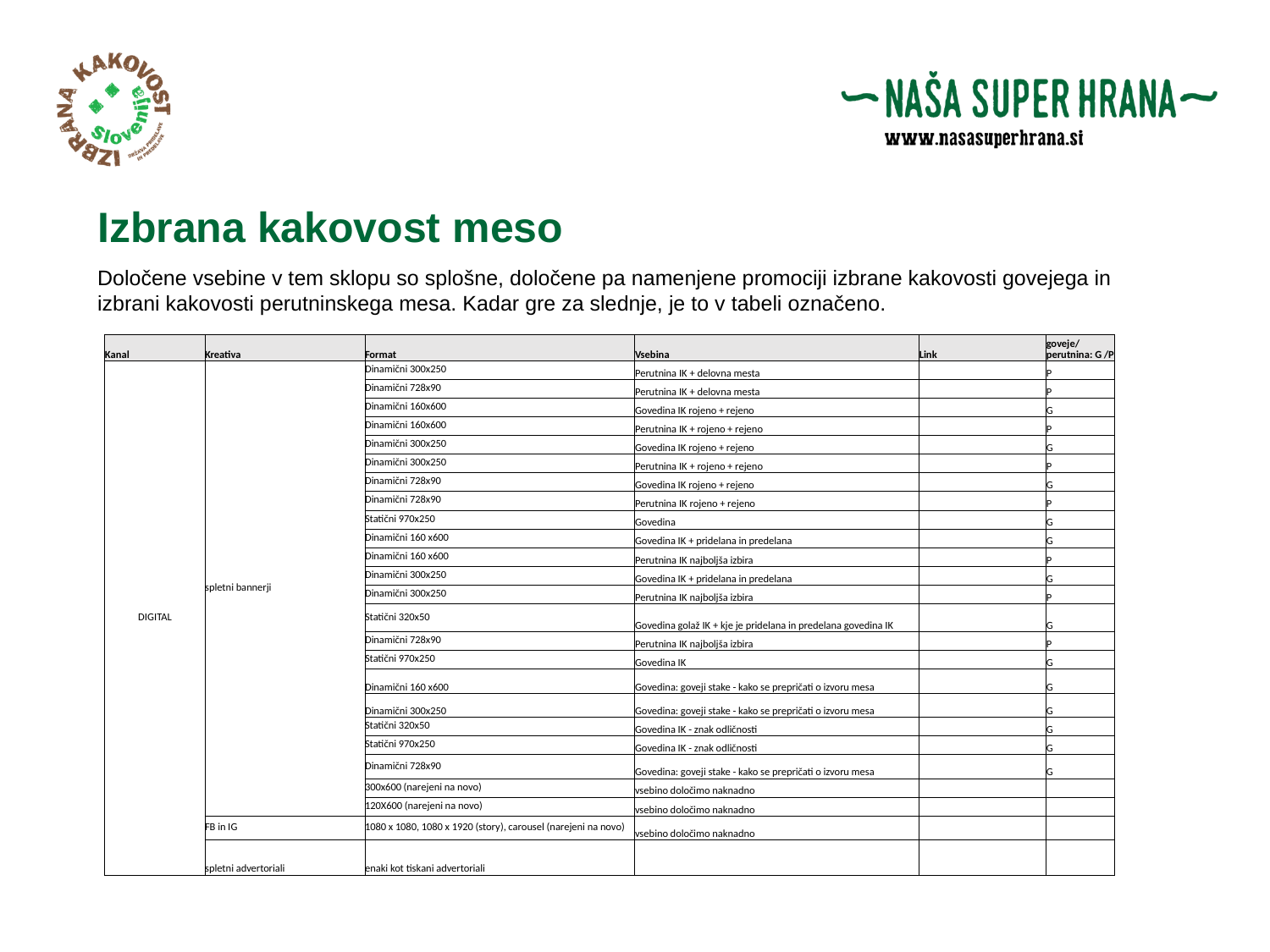

# Izbrana kakovost meso

Določene vsebine v tem sklopu so splošne, določene pa namenjene promociji izbrane kakovosti govejega in izbrani kakovosti perutninskega mesa. Kadar gre za slednje, je to v tabeli označeno.
| Kanal | Kreativa | Format | Vsebina | Link | goveje/perutnina: G /P |
| --- | --- | --- | --- | --- | --- |
| DIGITAL | spletni bannerji | Dinamični 300x250 | Perutnina IK + delovna mesta |  | P |
|  |  | Dinamični 728x90 | Perutnina IK + delovna mesta |  | P |
|  |  | Dinamični 160x600 | Govedina IK rojeno + rejeno |  | G |
|  |  | Dinamični 160x600 | Perutnina IK + rojeno + rejeno |  | P |
|  |  | Dinamični 300x250 | Govedina IK rojeno + rejeno |  | G |
|  |  | Dinamični 300x250 | Perutnina IK + rojeno + rejeno |  | P |
|  |  | Dinamični 728x90 | Govedina IK rojeno + rejeno |  | G |
|  |  | Dinamični 728x90 | Perutnina IK rojeno + rejeno |  | P |
|  |  | Statični 970x250 | Govedina |  | G |
|  |  | Dinamični 160 x600 | Govedina IK + pridelana in predelana |  | G |
|  |  | Dinamični 160 x600 | Perutnina IK najboljša izbira |  | P |
|  |  | Dinamični 300x250 | Govedina IK + pridelana in predelana |  | G |
|  |  | Dinamični 300x250 | Perutnina IK najboljša izbira |  | P |
|  |  | Statični 320x50 | Govedina golaž IK + kje je pridelana in predelana govedina IK |  | G |
|  |  | Dinamični 728x90 | Perutnina IK najboljša izbira |  | P |
|  |  | Statični 970x250 | Govedina IK |  | G |
|  |  | Dinamični 160 x600 | Govedina: goveji stake - kako se prepričati o izvoru mesa |  | G |
|  |  | Dinamični 300x250 | Govedina: goveji stake - kako se prepričati o izvoru mesa |  | G |
|  |  | Statični 320x50 | Govedina IK - znak odličnosti |  | G |
|  |  | Statični 970x250 | Govedina IK - znak odličnosti |  | G |
|  |  | Dinamični 728x90 | Govedina: goveji stake - kako se prepričati o izvoru mesa |  | G |
|  |  | 300x600 (narejeni na novo) | vsebino določimo naknadno |  |  |
|  |  | 120X600 (narejeni na novo) | vsebino določimo naknadno |  |  |
|  | FB in IG | 1080 x 1080, 1080 x 1920 (story), carousel (narejeni na novo) | vsebino določimo naknadno |  |  |
|  | spletni advertoriali | enaki kot tiskani advertoriali |  |  |  |